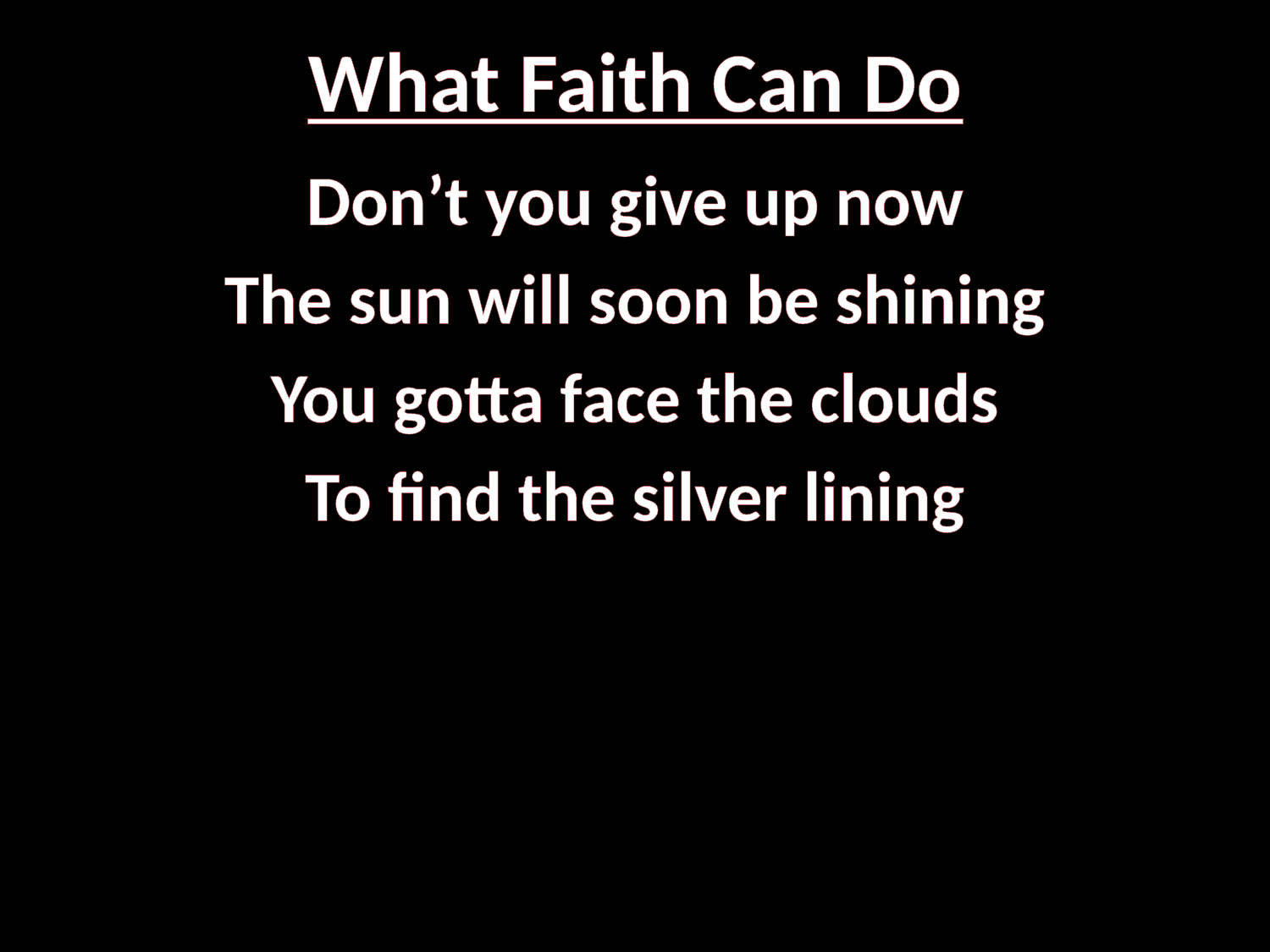

# What Faith Can Do
Don’t you give up now
The sun will soon be shining
You gotta face the clouds
To find the silver lining